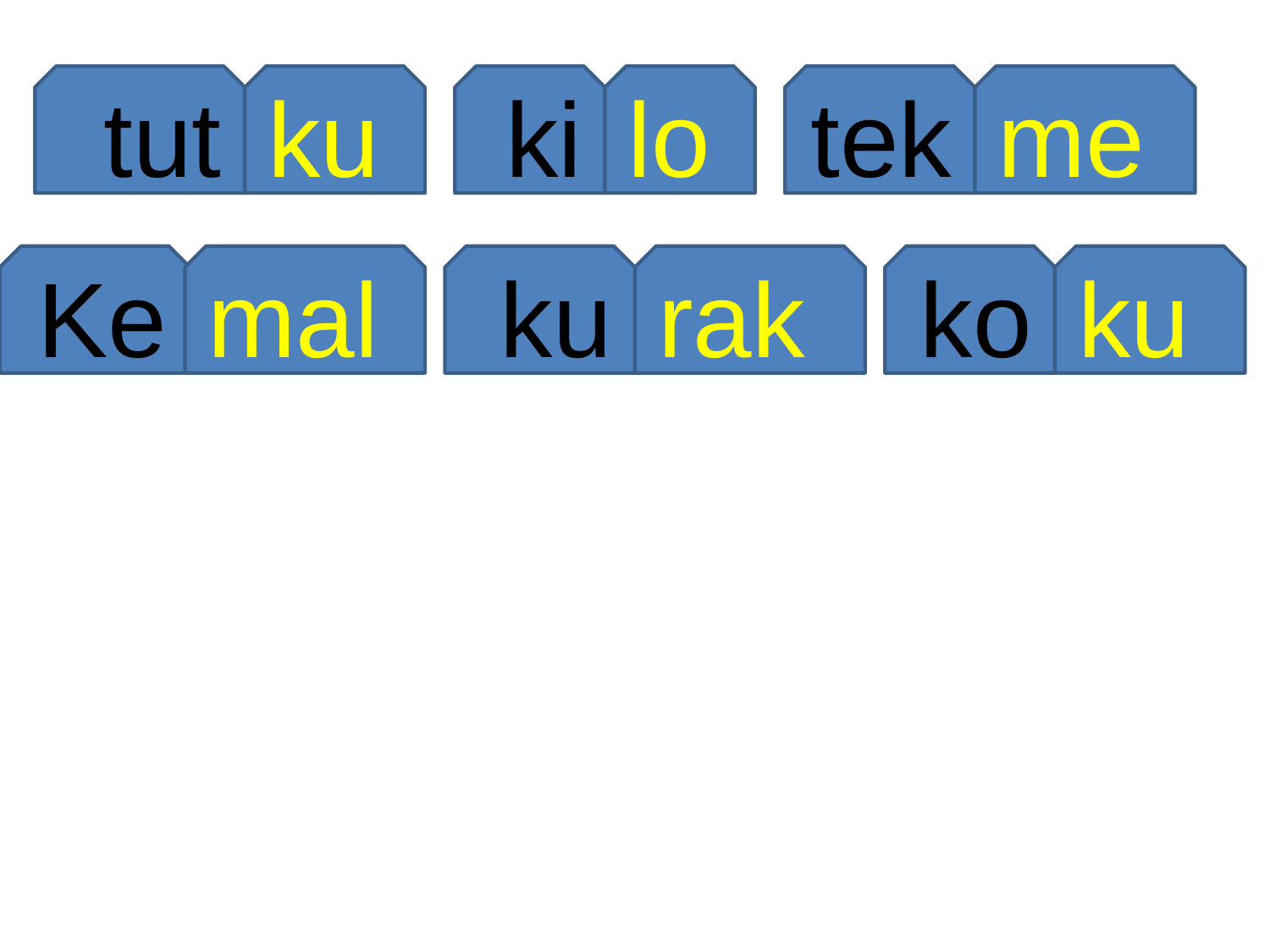

tut
ku
ki
lo
tek
me
Ke
mal
ku
rak
ko
ku